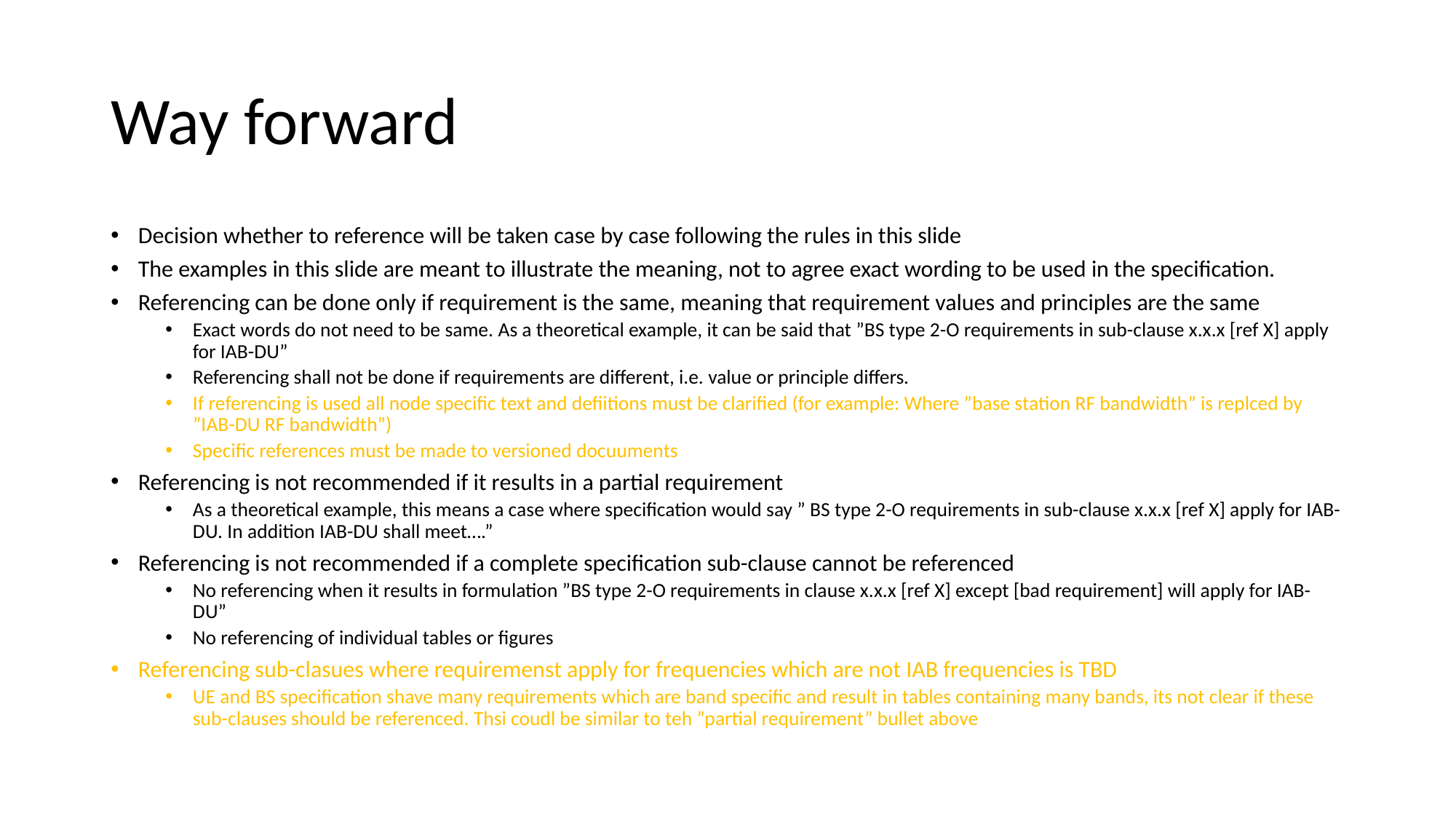

# Way forward
Decision whether to reference will be taken case by case following the rules in this slide
The examples in this slide are meant to illustrate the meaning, not to agree exact wording to be used in the specification.
Referencing can be done only if requirement is the same, meaning that requirement values and principles are the same
Exact words do not need to be same. As a theoretical example, it can be said that ”BS type 2-O requirements in sub-clause x.x.x [ref X] apply for IAB-DU”
Referencing shall not be done if requirements are different, i.e. value or principle differs.
If referencing is used all node specific text and defiitions must be clarified (for example: Where ”base station RF bandwidth” is replced by ”IAB-DU RF bandwidth”)
Specific references must be made to versioned docuuments
Referencing is not recommended if it results in a partial requirement
As a theoretical example, this means a case where specification would say ” BS type 2-O requirements in sub-clause x.x.x [ref X] apply for IAB-DU. In addition IAB-DU shall meet….”
Referencing is not recommended if a complete specification sub-clause cannot be referenced
No referencing when it results in formulation ”BS type 2-O requirements in clause x.x.x [ref X] except [bad requirement] will apply for IAB-DU”
No referencing of individual tables or figures
Referencing sub-clasues where requiremenst apply for frequencies which are not IAB frequencies is TBD
UE and BS specification shave many requirements which are band specific and result in tables containing many bands, its not clear if these sub-clauses should be referenced. Thsi coudl be similar to teh ”partial requirement” bullet above